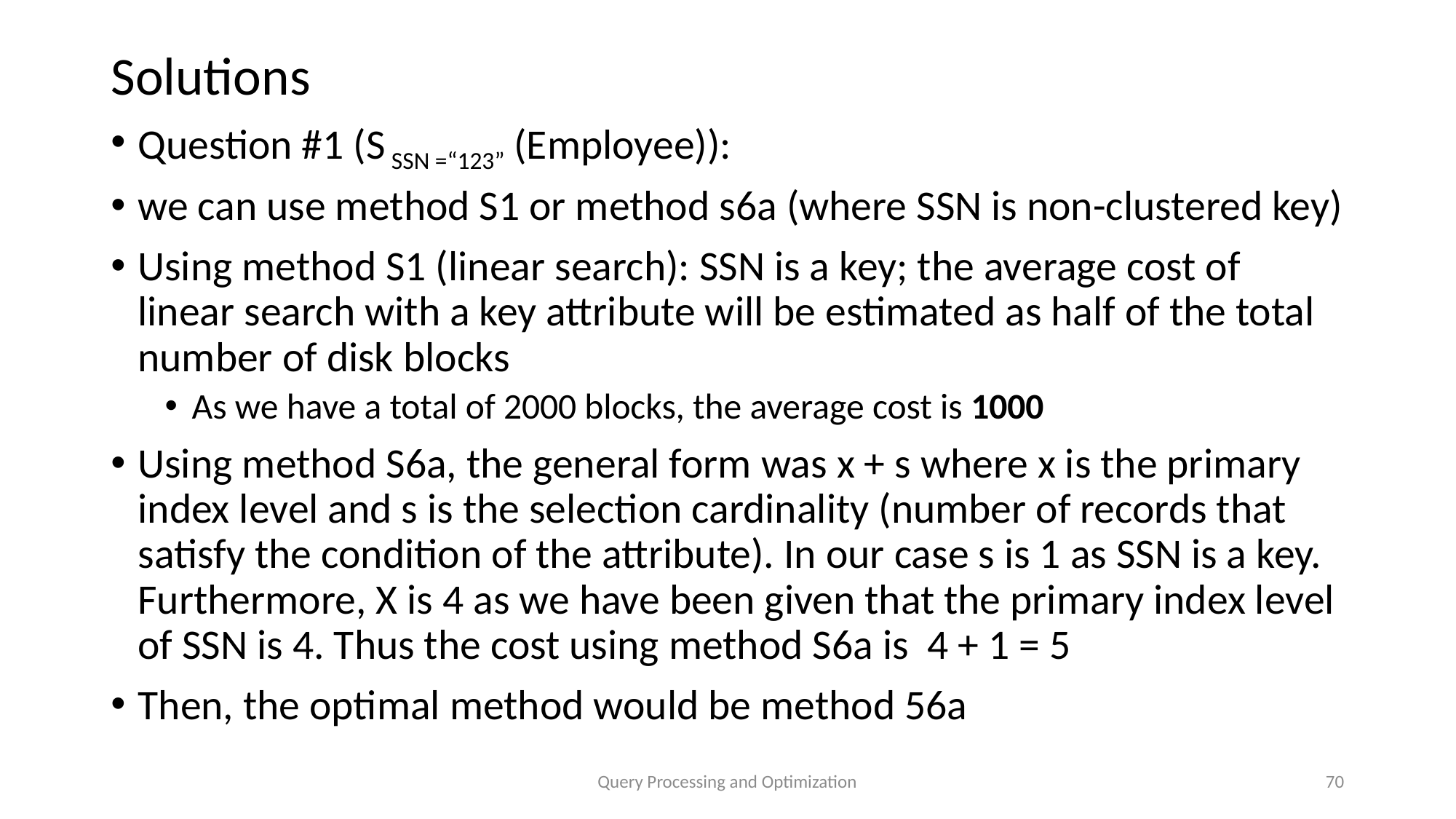

# Solutions
Question #1 (S SSN =“123” (Employee)):
we can use method S1 or method s6a (where SSN is non-clustered key)
Using method S1 (linear search): SSN is a key; the average cost of linear search with a key attribute will be estimated as half of the total number of disk blocks
As we have a total of 2000 blocks, the average cost is 1000
Using method S6a, the general form was x + s where x is the primary index level and s is the selection cardinality (number of records that satisfy the condition of the attribute). In our case s is 1 as SSN is a key. Furthermore, X is 4 as we have been given that the primary index level of SSN is 4. Thus the cost using method S6a is  4 + 1 = 5
Then, the optimal method would be method 56a

Query Processing and Optimization
70